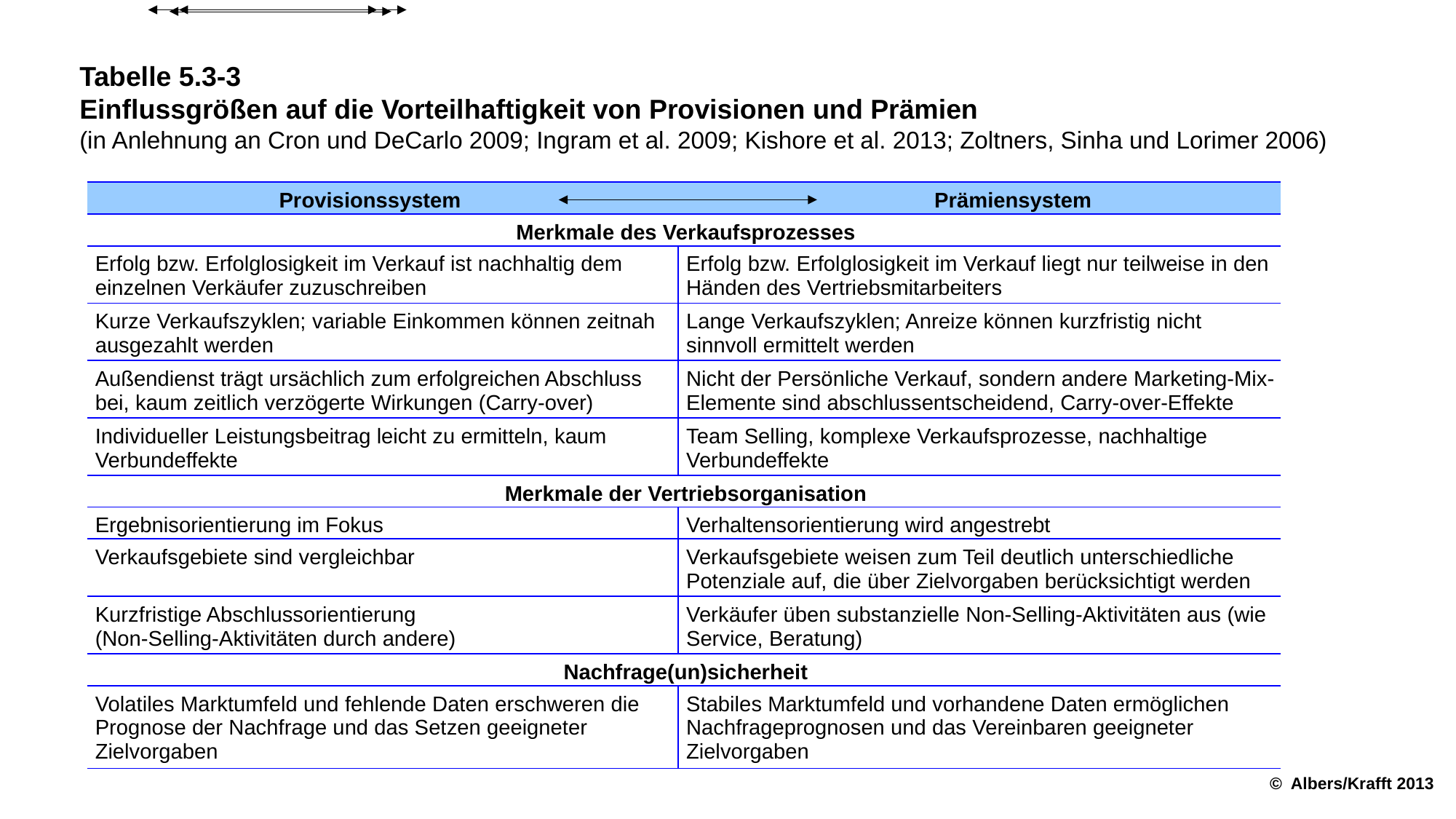

Tabelle 5.3-3
Einflussgrößen auf die Vorteilhaftigkeit von Provisionen und Prämien
(in Anlehnung an Cron und DeCarlo 2009; Ingram et al. 2009; Kishore et al. 2013; Zoltners, Sinha und Lorimer 2006)
| Provisionssystem Prämiensystem |  |
| --- | --- |
| Merkmale des Verkaufsprozesses |  |
| Erfolg bzw. Erfolglosigkeit im Verkauf ist nachhaltig dem einzelnen Verkäufer zuzuschreiben | Erfolg bzw. Erfolglosigkeit im Verkauf liegt nur teilweise in den Händen des Vertriebsmitarbeiters |
| Kurze Verkaufszyklen; variable Einkommen können zeitnah ausgezahlt werden | Lange Verkaufszyklen; Anreize können kurzfristig nicht sinnvoll ermittelt werden |
| Außendienst trägt ursächlich zum erfolgreichen Abschluss bei, kaum zeitlich verzögerte Wirkungen (Carry-over) | Nicht der Persönliche Verkauf, sondern andere Marketing-Mix-Elemente sind abschlussentscheidend, Carry-over-Effekte |
| Individueller Leistungsbeitrag leicht zu ermitteln, kaum Verbundeffekte | Team Selling, komplexe Verkaufsprozesse, nachhaltige Verbundeffekte |
| Merkmale der Vertriebsorganisation |  |
| Ergebnisorientierung im Fokus | Verhaltensorientierung wird angestrebt |
| Verkaufsgebiete sind vergleichbar | Verkaufsgebiete weisen zum Teil deutlich unterschiedliche Potenziale auf, die über Zielvorgaben berücksichtigt werden |
| Kurzfristige Abschlussorientierung (Non-Selling-Aktivitäten durch andere) | Verkäufer üben substanzielle Non-Selling-Aktivitäten aus (wie Service, Beratung) |
| Nachfrage(un)sicherheit |  |
| Volatiles Marktumfeld und fehlende Daten erschweren die Prognose der Nachfrage und das Setzen geeigneter Zielvorgaben | Stabiles Marktumfeld und vorhandene Daten ermöglichen Nachfrageprognosen und das Vereinbaren geeigneter Zielvorgaben |
©  Albers/Krafft 2013